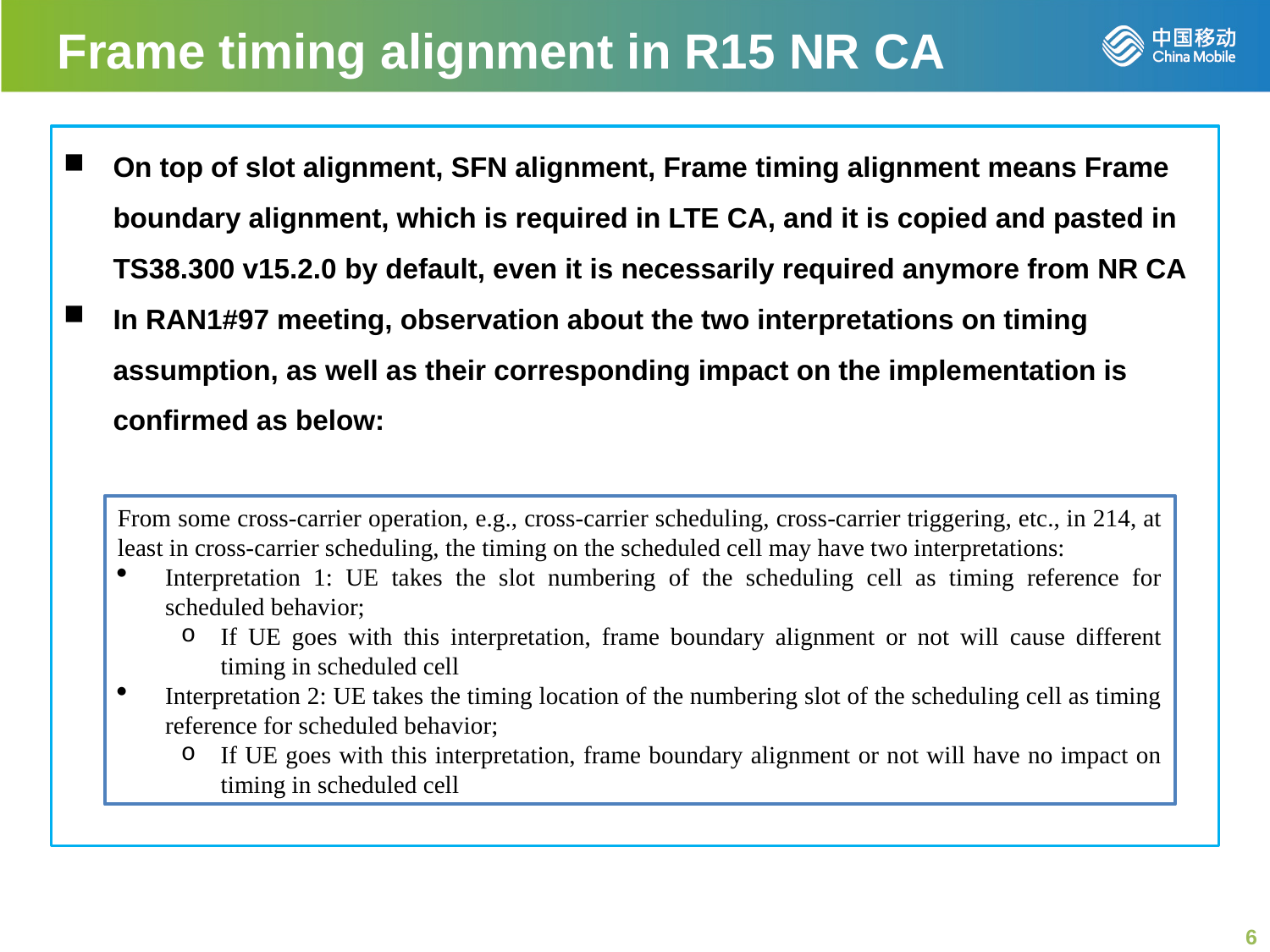

Frame timing alignment in R15 NR CA
On top of slot alignment, SFN alignment, Frame timing alignment means Frame boundary alignment, which is required in LTE CA, and it is copied and pasted in TS38.300 v15.2.0 by default, even it is necessarily required anymore from NR CA
In RAN1#97 meeting, observation about the two interpretations on timing assumption, as well as their corresponding impact on the implementation is confirmed as below:

From some cross-carrier operation, e.g., cross-carrier scheduling, cross-carrier triggering, etc., in 214, at least in cross-carrier scheduling, the timing on the scheduled cell may have two interpretations:
Interpretation 1: UE takes the slot numbering of the scheduling cell as timing reference for scheduled behavior;
If UE goes with this interpretation, frame boundary alignment or not will cause different timing in scheduled cell
Interpretation 2: UE takes the timing location of the numbering slot of the scheduling cell as timing reference for scheduled behavior;
If UE goes with this interpretation, frame boundary alignment or not will have no impact on timing in scheduled cell